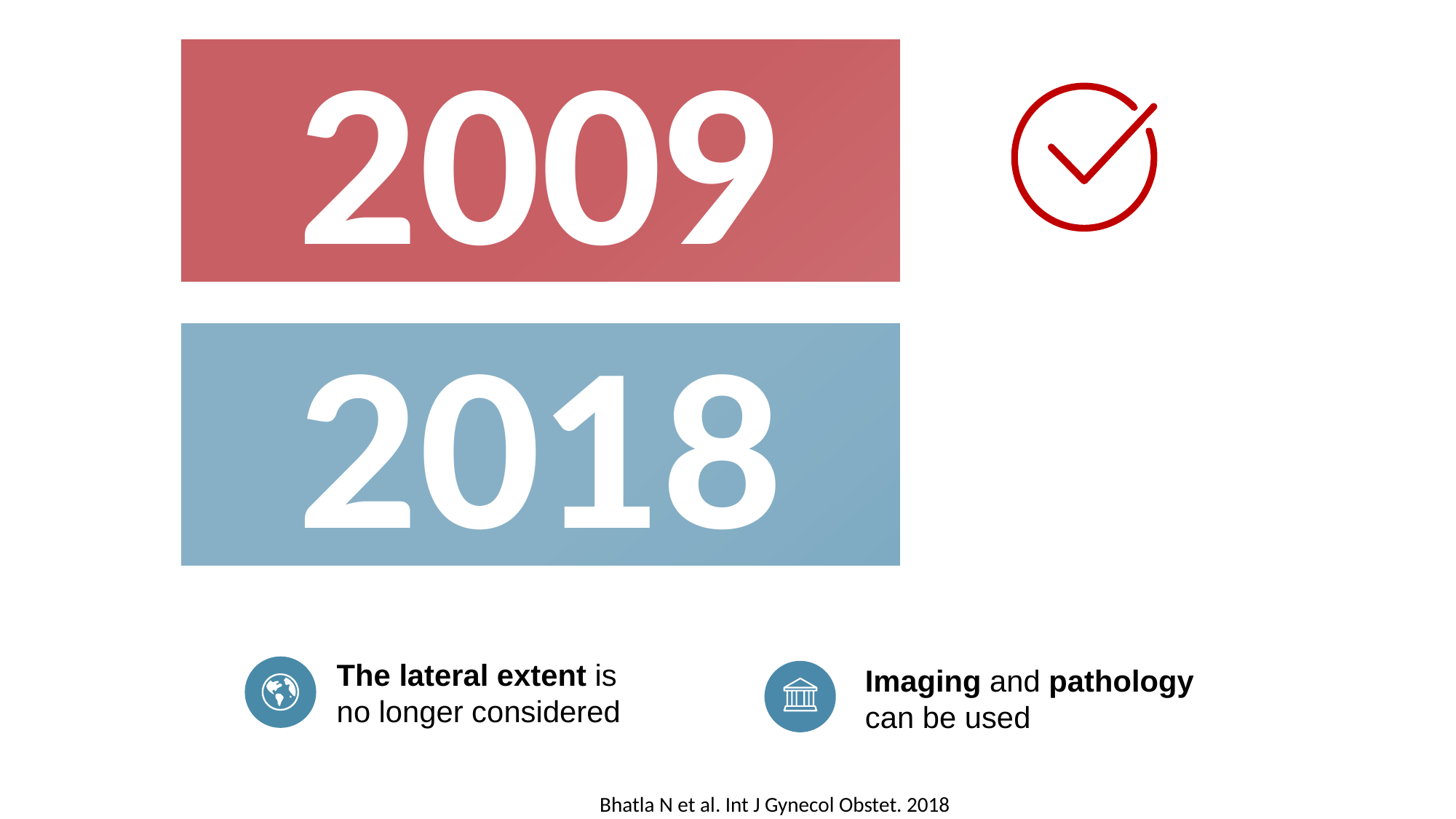

2009

2018
The lateral extent is no longer considered

Imaging and pathology can be used

Bhatla N et al. Int J Gynecol Obstet. 2018